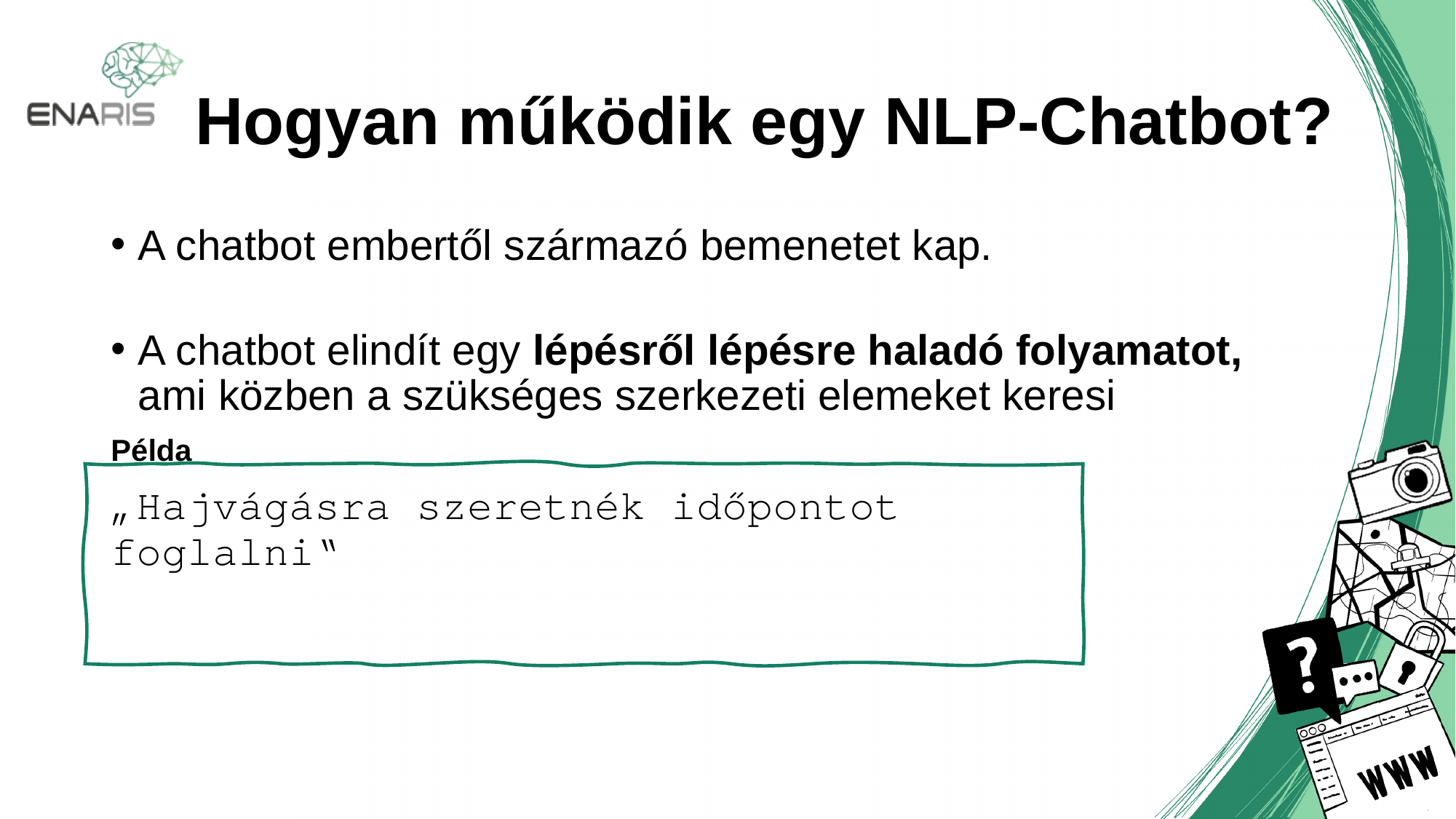

# Hogyan működik egy NLP-Chatbot?
A chatbot embertől származó bemenetet kap.
A chatbot elindít egy lépésről lépésre haladó folyamatot, ami közben a szükséges szerkezeti elemeket keresi
Példa
„Hajvágásra szeretnék időpontot
foglalni“